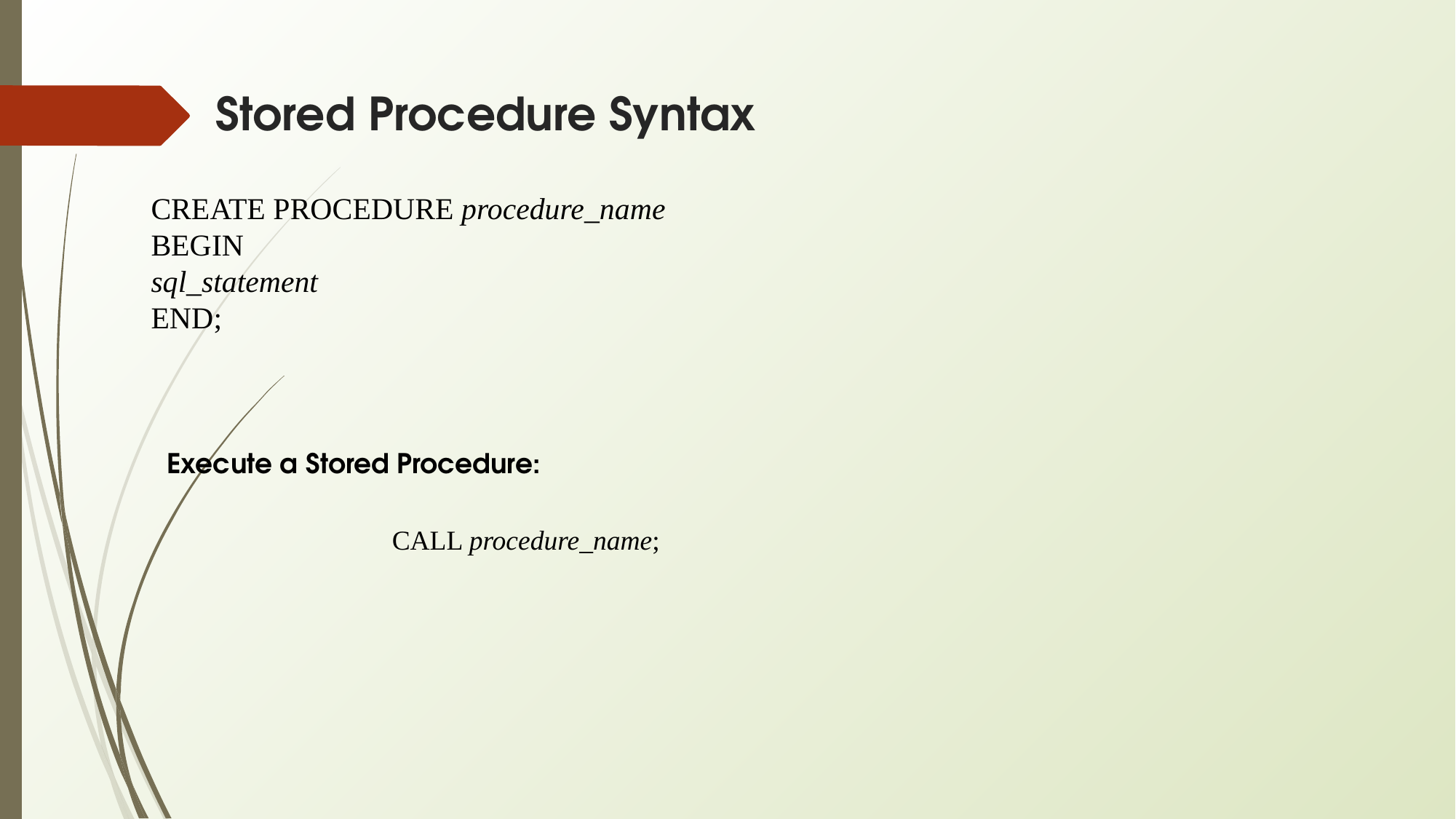

# Stored Procedure Syntax
CREATE PROCEDURE procedure_name
BEGIN
sql_statement
END;
Execute a Stored Procedure:
CALL procedure_name;